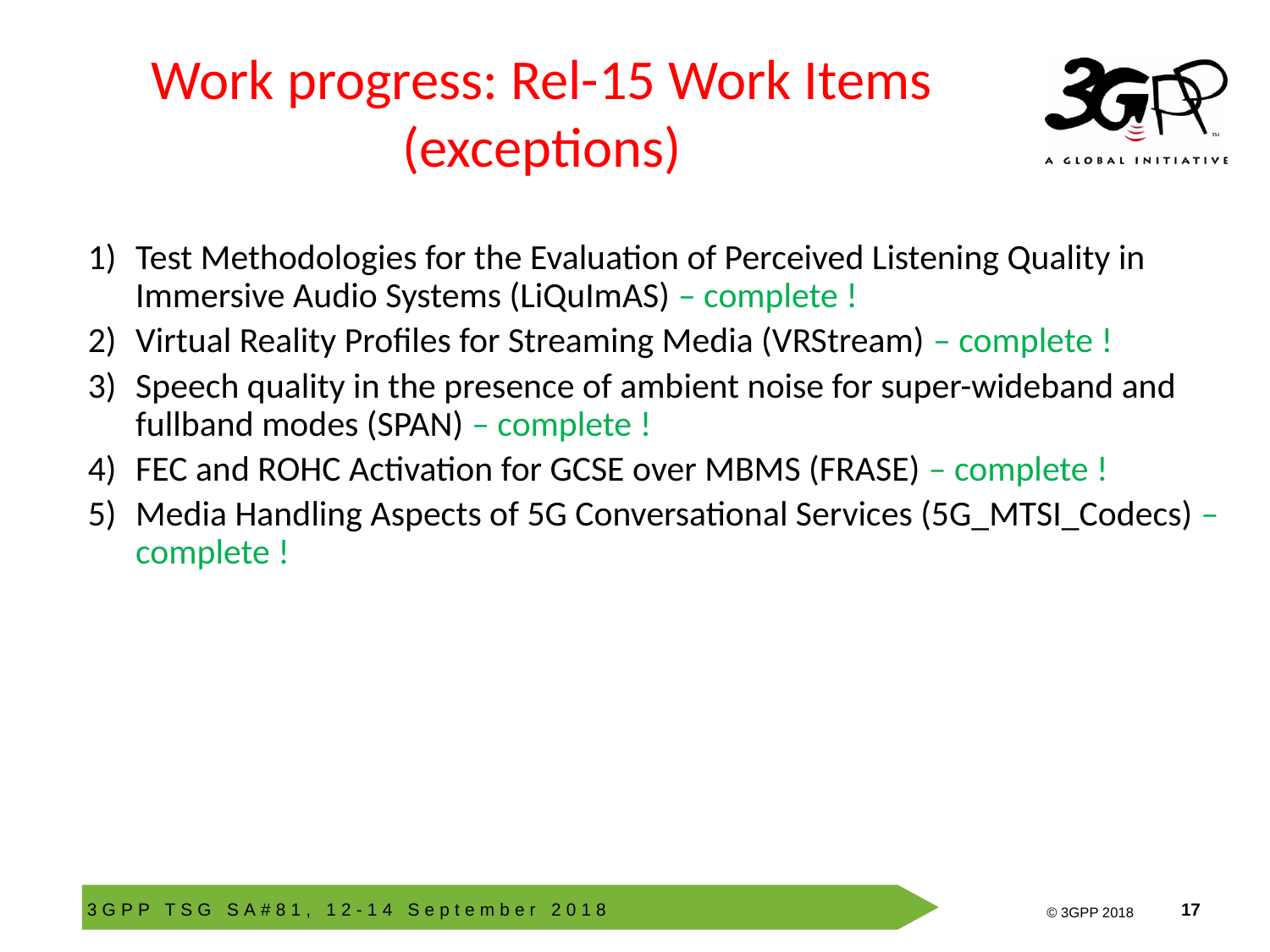

# Work progress: Rel-15 Work Items (exceptions)
Test Methodologies for the Evaluation of Perceived Listening Quality in Immersive Audio Systems (LiQuImAS) – complete !
Virtual Reality Profiles for Streaming Media (VRStream) – complete !
Speech quality in the presence of ambient noise for super-wideband and fullband modes (SPAN) – complete !
FEC and ROHC Activation for GCSE over MBMS (FRASE) – complete !
Media Handling Aspects of 5G Conversational Services (5G_MTSI_Codecs) – complete !